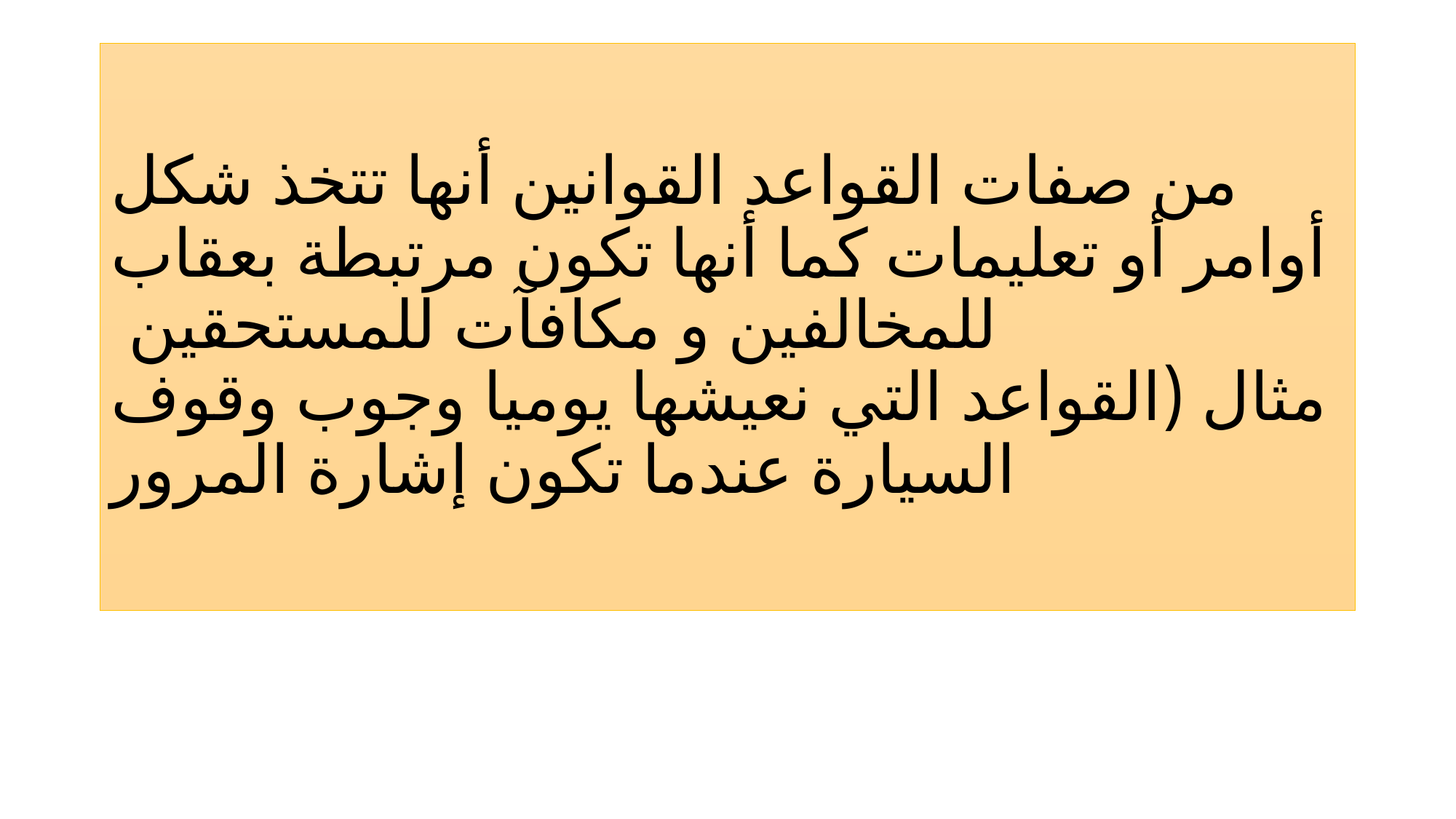

# من صفات القواعد القوانين أنها تتخذ شكل أوامر أو تعليمات كما أنها تكون مرتبطة بعقاب  للمخالفين و مكافآت للمستحقين مثال (القواعد التي نعيشها يوميا وجوب وقوف السيارة عندما تكون إشارة المرور